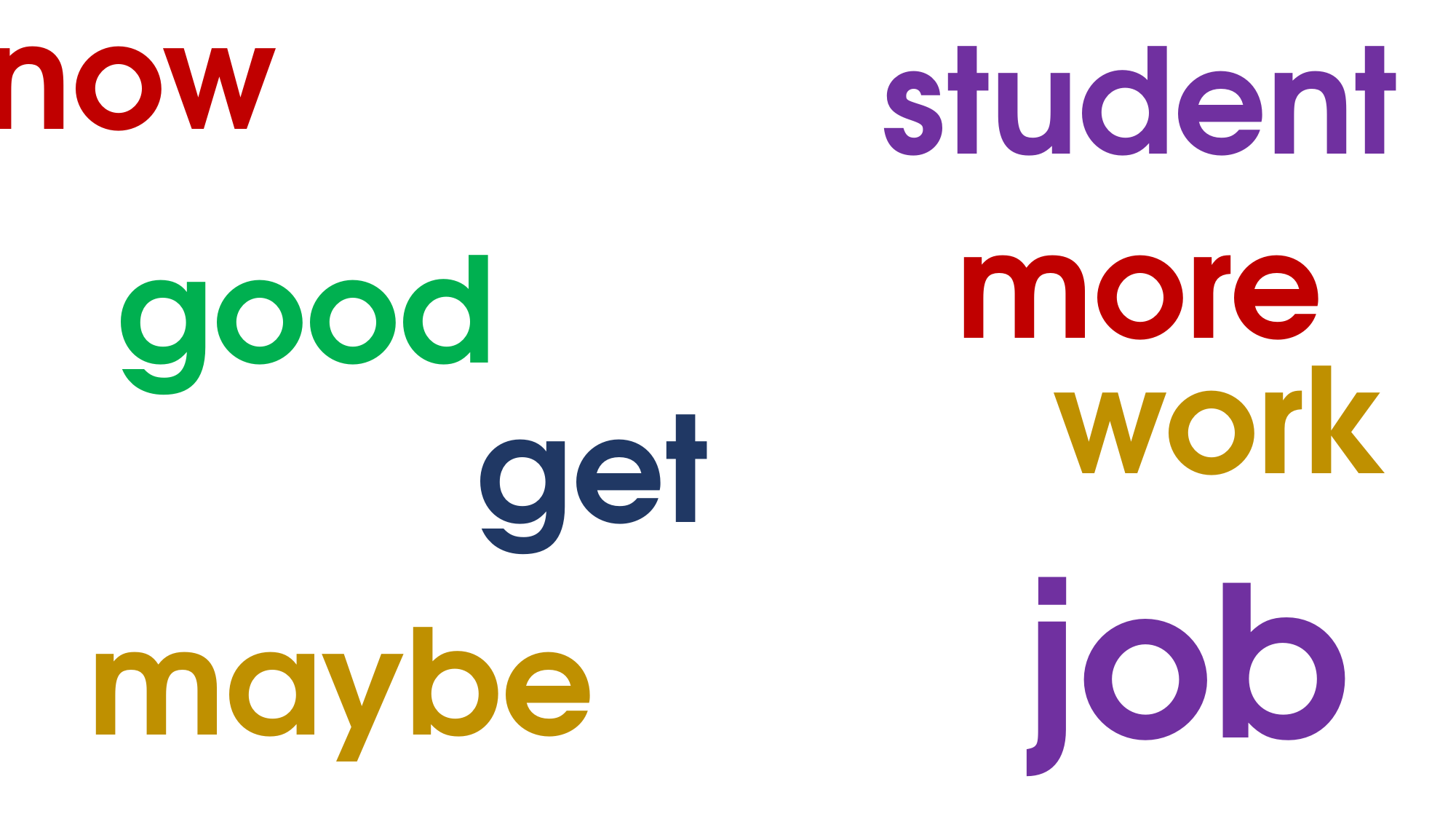

now
student
more
good
work
get
job
maybe